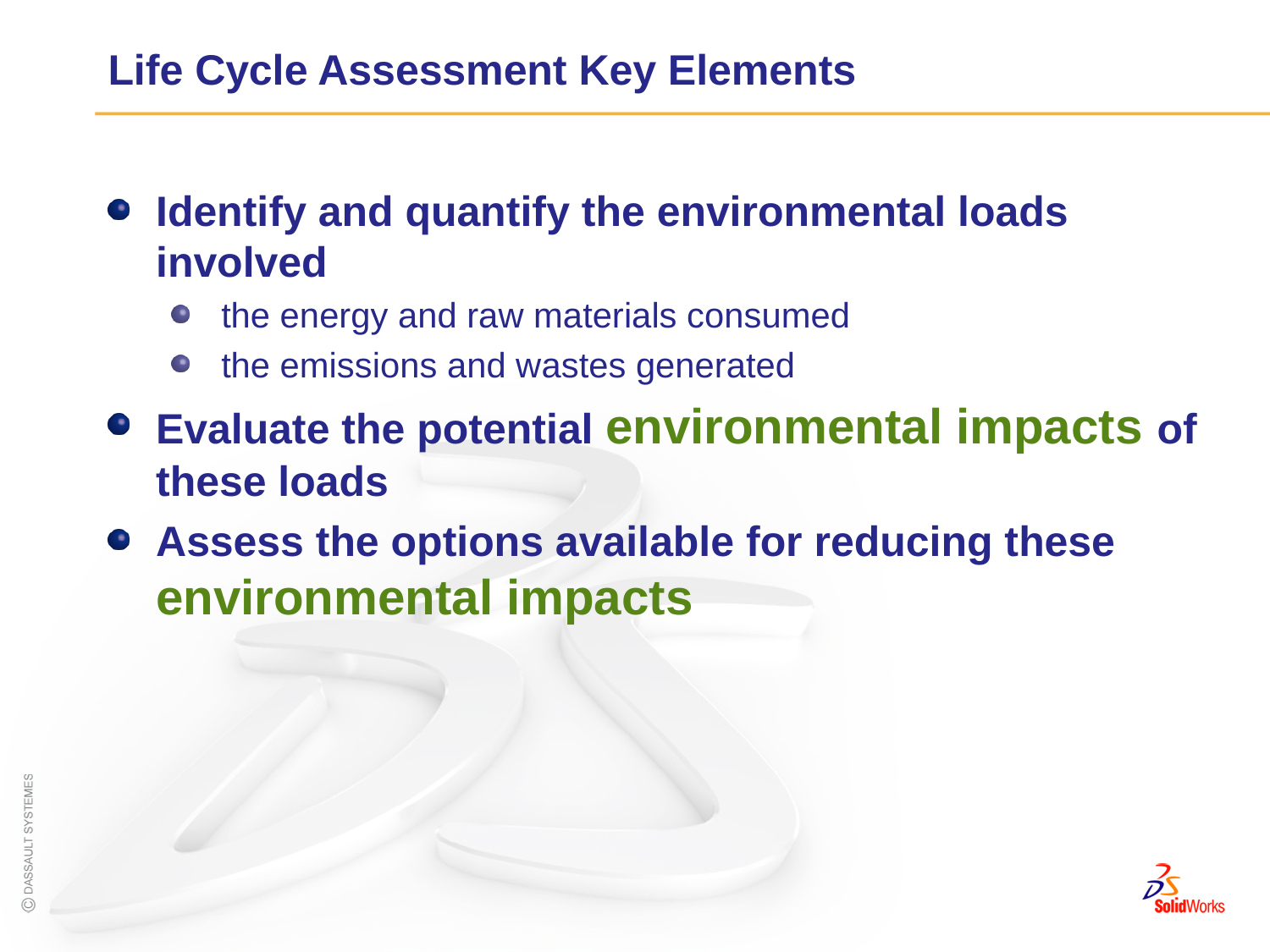

# Life Cycle Assessment Key Elements
Identify and quantify the environmental loads involved
 the energy and raw materials consumed
 the emissions and wastes generated
Evaluate the potential environmental impacts of these loads
Assess the options available for reducing these environmental impacts